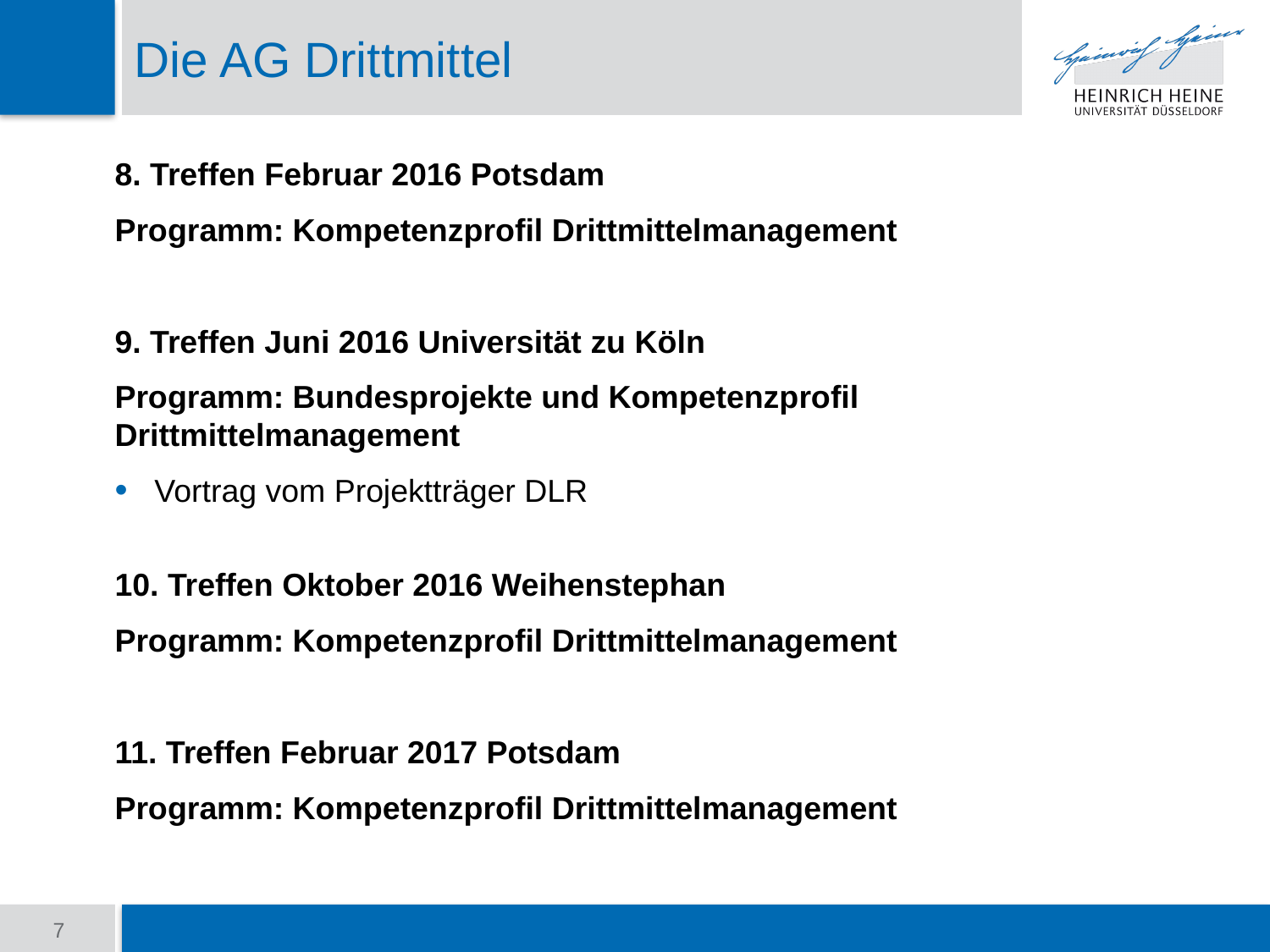

# Die AG Drittmittel
8. Treffen Februar 2016 Potsdam
Programm: Kompetenzprofil Drittmittelmanagement

9. Treffen Juni 2016 Universität zu Köln
Programm: Bundesprojekte und Kompetenzprofil Drittmittelmanagement
Vortrag vom Projektträger DLR

10. Treffen Oktober 2016 Weihenstephan
Programm: Kompetenzprofil Drittmittelmanagement

11. Treffen Februar 2017 Potsdam
Programm: Kompetenzprofil Drittmittelmanagement

7